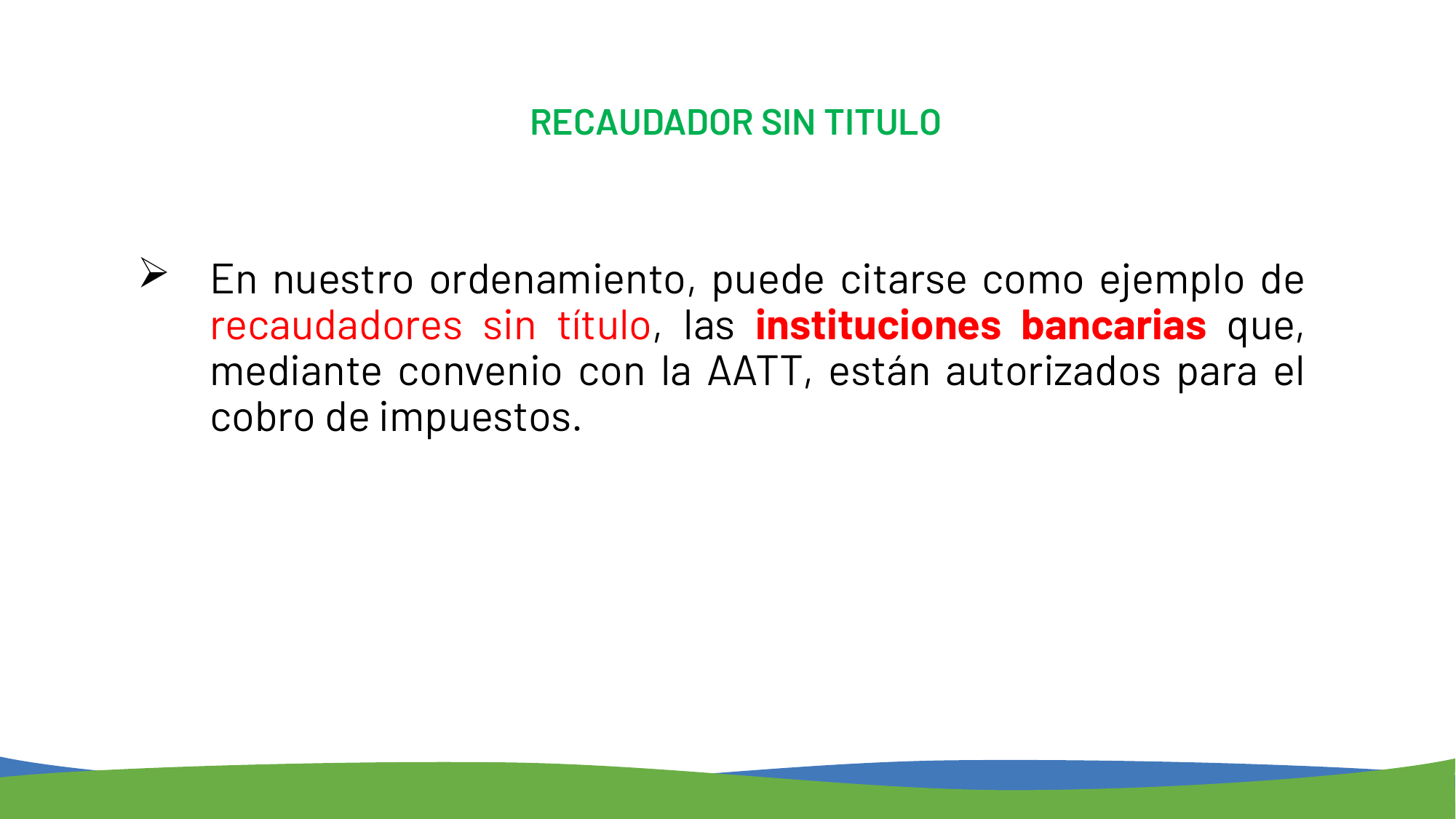

RECAUDADOR SIN TITULO

En nuestro ordenamiento, puede citarse como ejemplo de recaudadores sin título, las instituciones bancarias que, mediante convenio con la AATT, están autorizados para el cobro de impuestos.